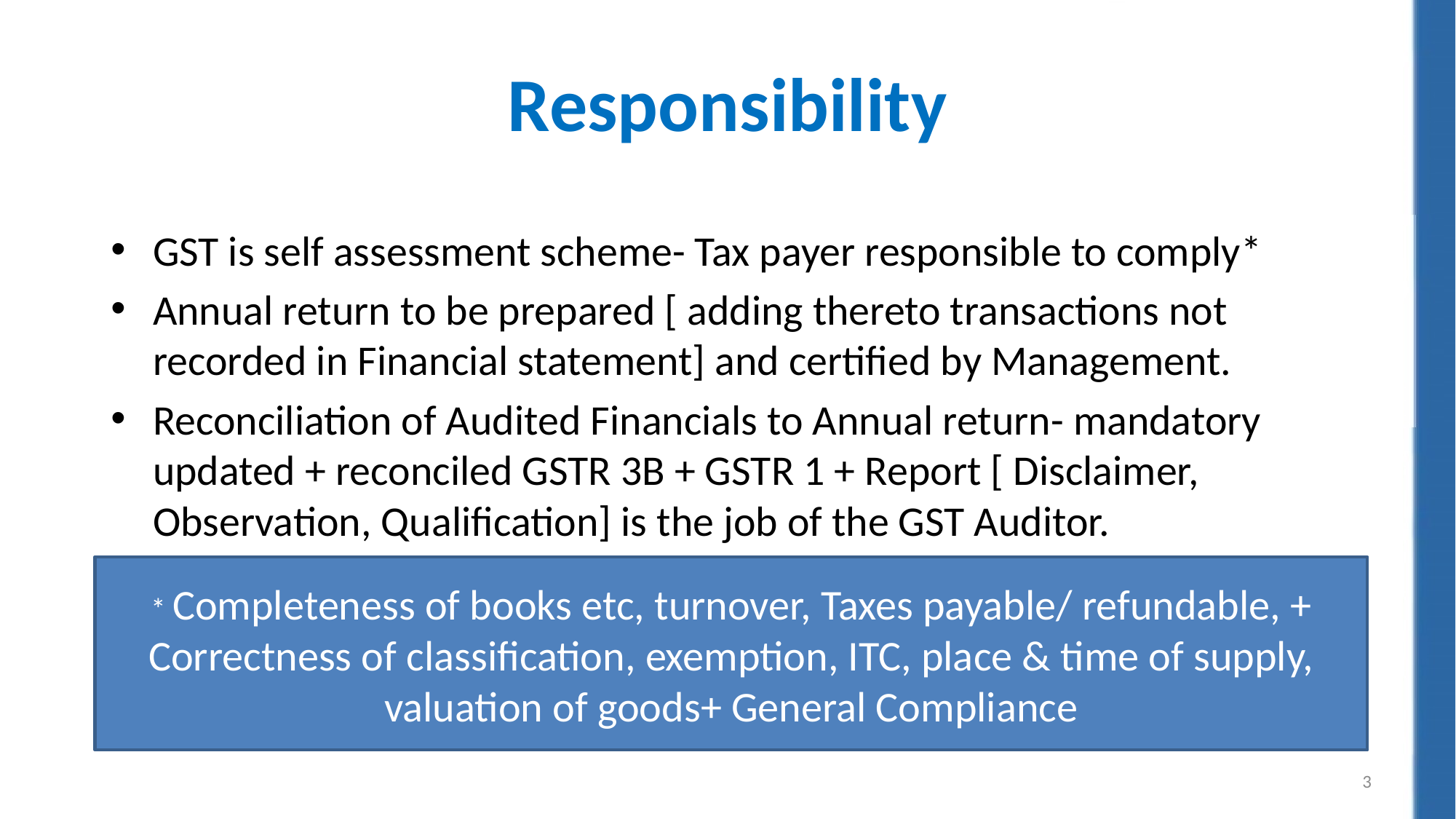

# Responsibility
GST is self assessment scheme- Tax payer responsible to comply*
Annual return to be prepared [ adding thereto transactions not recorded in Financial statement] and certified by Management.
Reconciliation of Audited Financials to Annual return- mandatory updated + reconciled GSTR 3B + GSTR 1 + Report [ Disclaimer, Observation, Qualification] is the job of the GST Auditor.
* Completeness of books etc, turnover, Taxes payable/ refundable, + Correctness of classification, exemption, ITC, place & time of supply, valuation of goods+ General Compliance
3